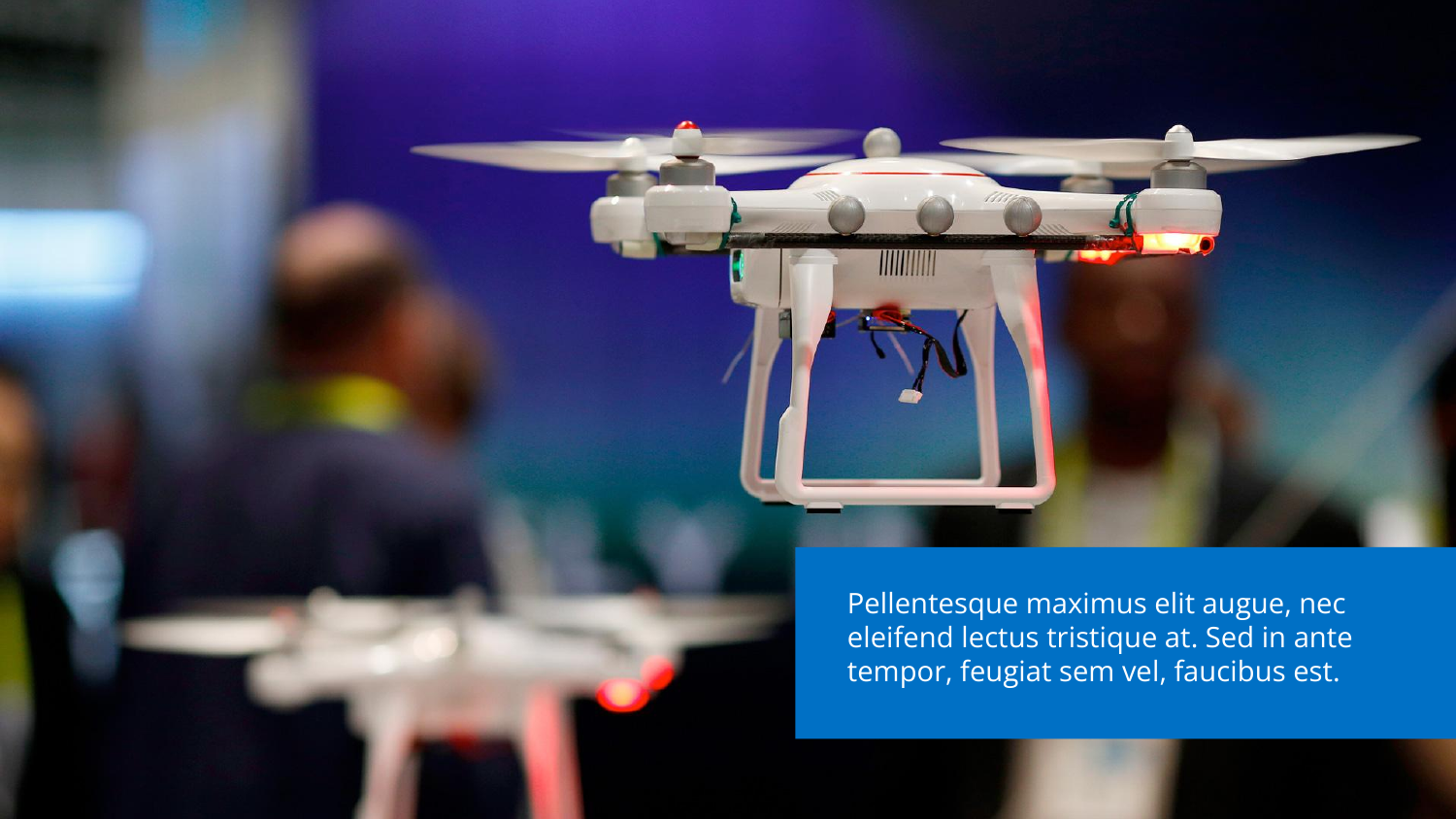

Pellentesque maximus elit augue, nec eleifend lectus tristique at. Sed in ante tempor, feugiat sem vel, faucibus est.